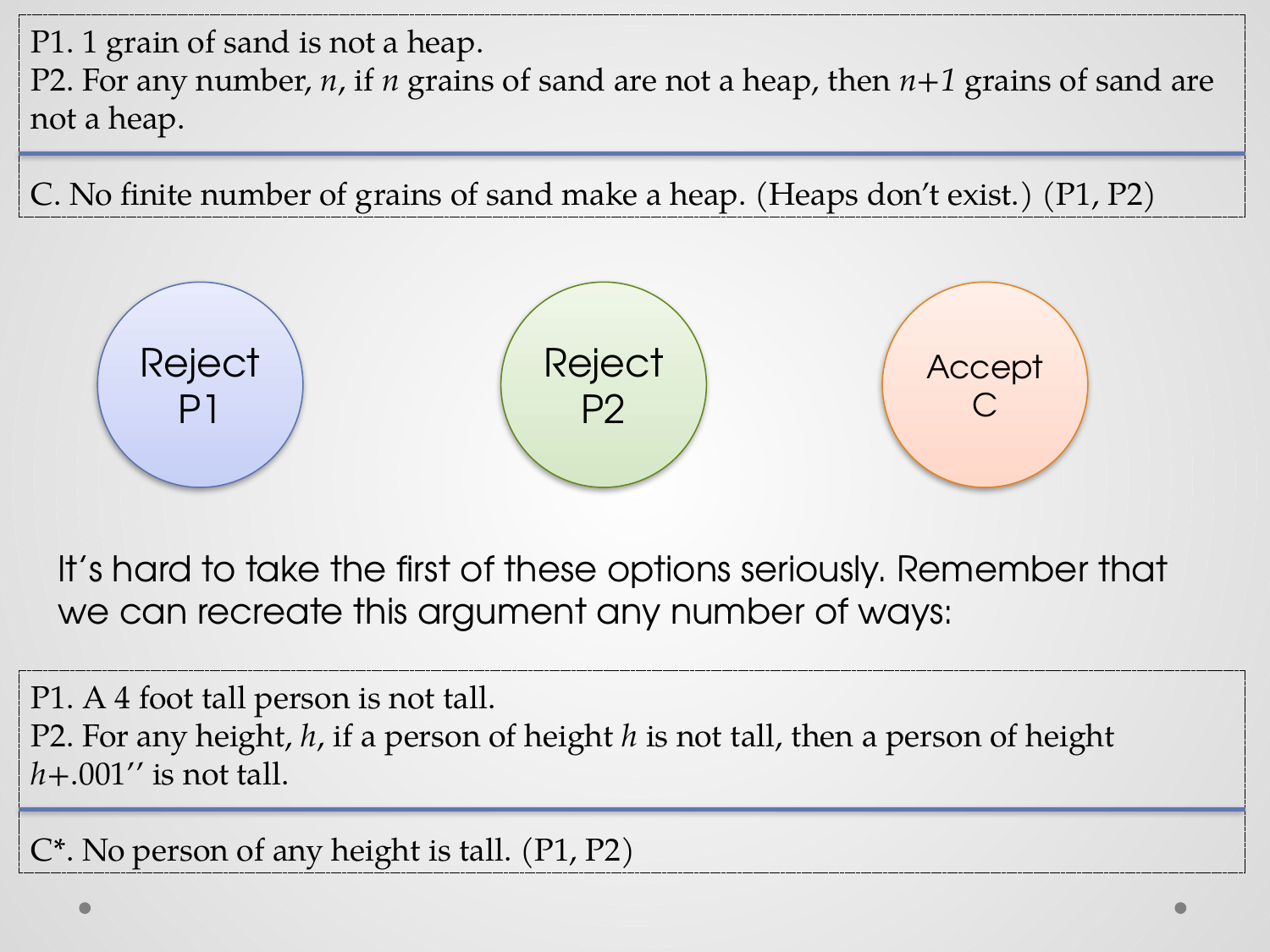

P1. 1 grain of sand is not a heap.
P2. For any number, n, if n grains of sand are not a heap, then n+1 grains of sand are not a heap.

C. No finite number of grains of sand make a heap. (Heaps don’t exist.) (P1, P2)
Reject P1
Reject P2
Accept C
It’s hard to take the first of these options seriously. Remember that we can recreate this argument any number of ways:
P1. A 4 foot tall person is not tall.
P2. For any height, h, if a person of height h is not tall, then a person of height h+.001’’ is not tall.

C*. No person of any height is tall. (P1, P2)